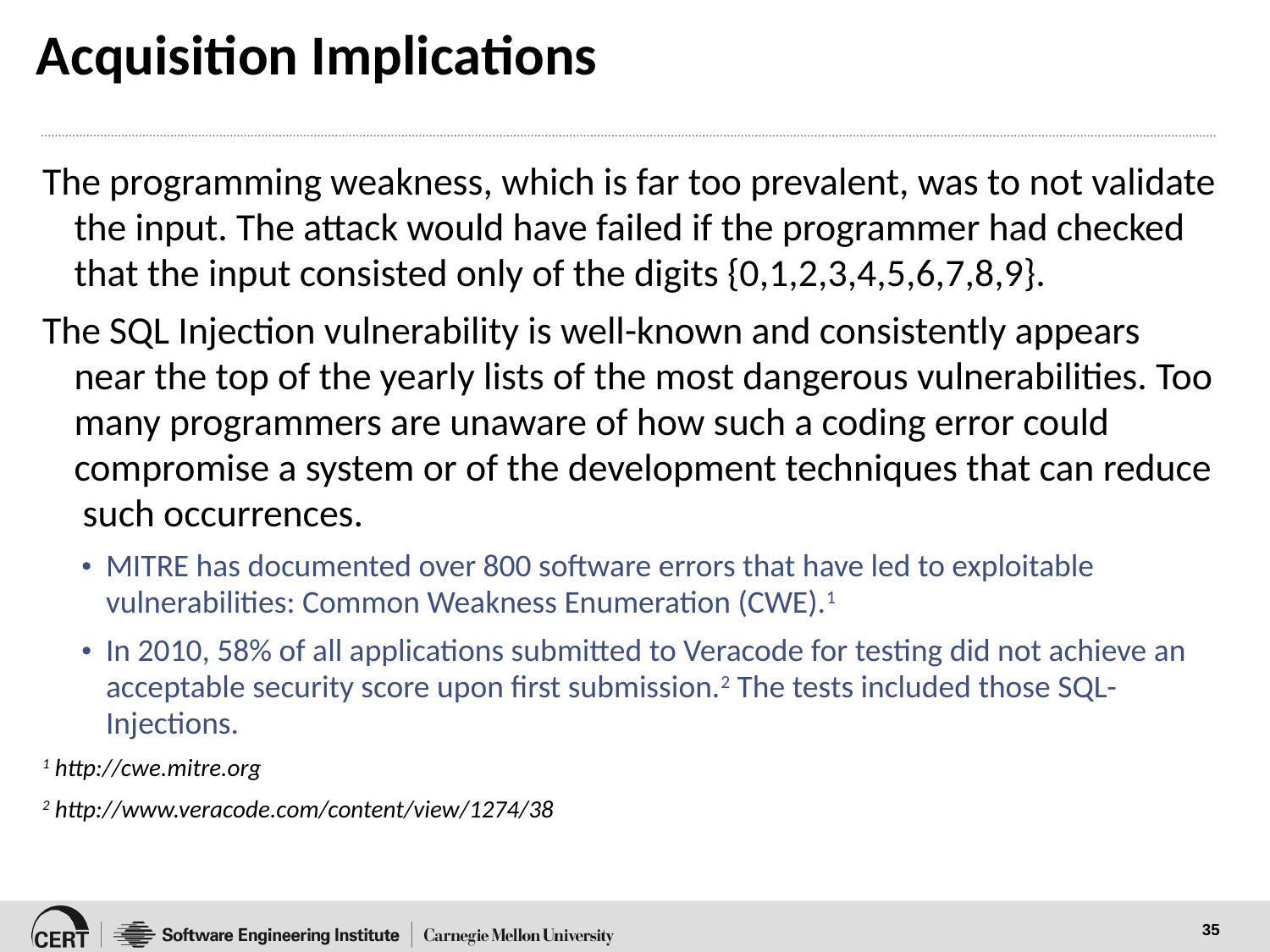

# Acquisition Implications
The programming weakness, which is far too prevalent, was to not validate the input. The attack would have failed if the programmer had checked that the input consisted only of the digits {0,1,2,3,4,5,6,7,8,9}.
The SQL Injection vulnerability is well-known and consistently appears near the top of the yearly lists of the most dangerous vulnerabilities. Too many programmers are unaware of how such a coding error could compromise a system or of the development techniques that can reduce  such occurrences.
MITRE has documented over 800 software errors that have led to exploitable vulnerabilities: Common Weakness Enumeration (CWE).1
In 2010, 58% of all applications submitted to Veracode for testing did not achieve an acceptable security score upon first submission.2 The tests included those SQL-Injections.
1 http://cwe.mitre.org
2 http://www.veracode.com/content/view/1274/38